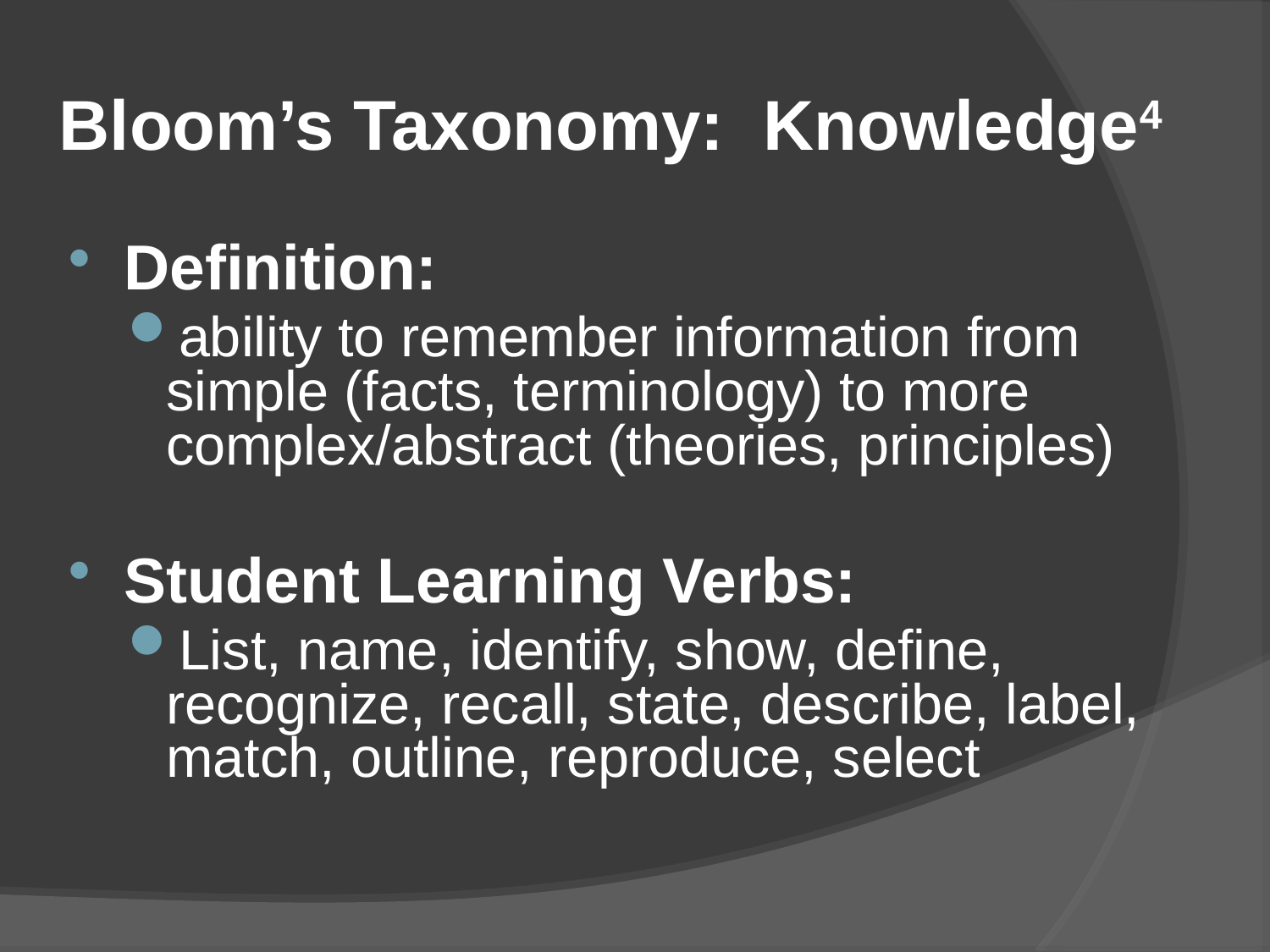

# Bloom’s Taxonomy:  Knowledge4

Definition:
ability to remember information from simple (facts, terminology) to more complex/abstract (theories, principles)

Student Learning Verbs:
List, name, identify, show, define, recognize, recall, state, describe, label, match, outline, reproduce, select